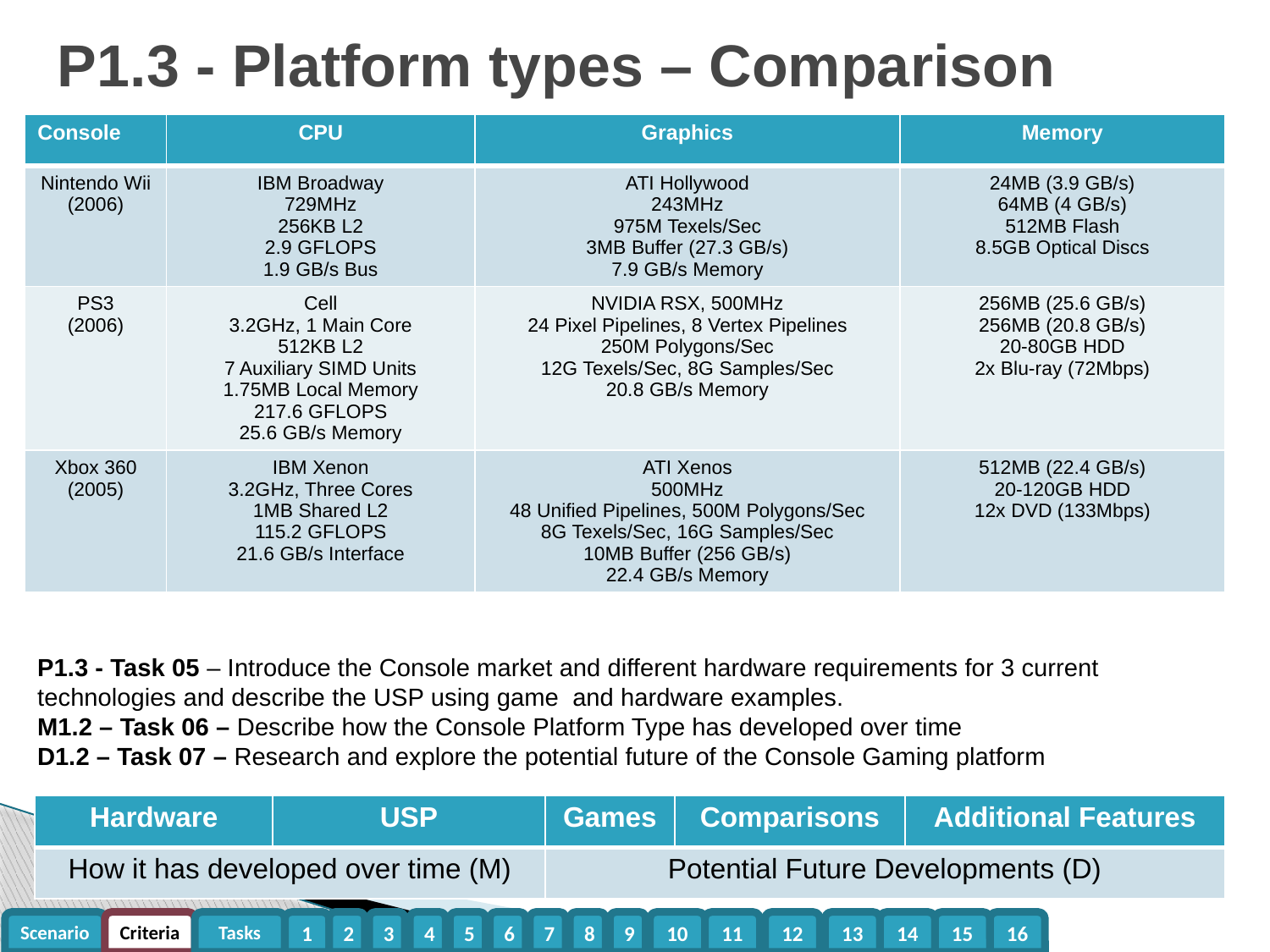

P1.3 - Platform types – Comparison
| Console | CPU | Graphics | Memory |
| --- | --- | --- | --- |
| Nintendo Wii (2006) | IBM Broadway 729MHz 256KB L2 2.9 GFLOPS 1.9 GB/s Bus | ATI Hollywood 243MHz 975M Texels/Sec 3MB Buffer (27.3 GB/s) 7.9 GB/s Memory | 24MB (3.9 GB/s) 64MB (4 GB/s) 512MB Flash 8.5GB Optical Discs |
| PS3 (2006) | Cell 3.2GHz, 1 Main Core 512KB L2 7 Auxiliary SIMD Units 1.75MB Local Memory 217.6 GFLOPS 25.6 GB/s Memory | NVIDIA RSX, 500MHz 24 Pixel Pipelines, 8 Vertex Pipelines 250M Polygons/Sec 12G Texels/Sec, 8G Samples/Sec 20.8 GB/s Memory | 256MB (25.6 GB/s) 256MB (20.8 GB/s) 20-80GB HDD 2x Blu-ray (72Mbps) |
| Xbox 360 (2005) | IBM Xenon 3.2GHz, Three Cores 1MB Shared L2 115.2 GFLOPS 21.6 GB/s Interface | ATI Xenos 500MHz 48 Unified Pipelines, 500M Polygons/Sec 8G Texels/Sec, 16G Samples/Sec 10MB Buffer (256 GB/s) 22.4 GB/s Memory | 512MB (22.4 GB/s) 20-120GB HDD 12x DVD (133Mbps) |
P1.3 - Task 05 – Introduce the Console market and different hardware requirements for 3 current technologies and describe the USP using game  and hardware examples.
M1.2 – Task 06 – Describe how the Console Platform Type has developed over time
D1.2 – Task 07 – Research and explore the potential future of the Console Gaming platform
| Hardware | USP | Games | Comparisons | Additional Features |
| --- | --- | --- | --- | --- |
| How it has developed over time (M) |  | Potential Future Developments (D) |  |  |